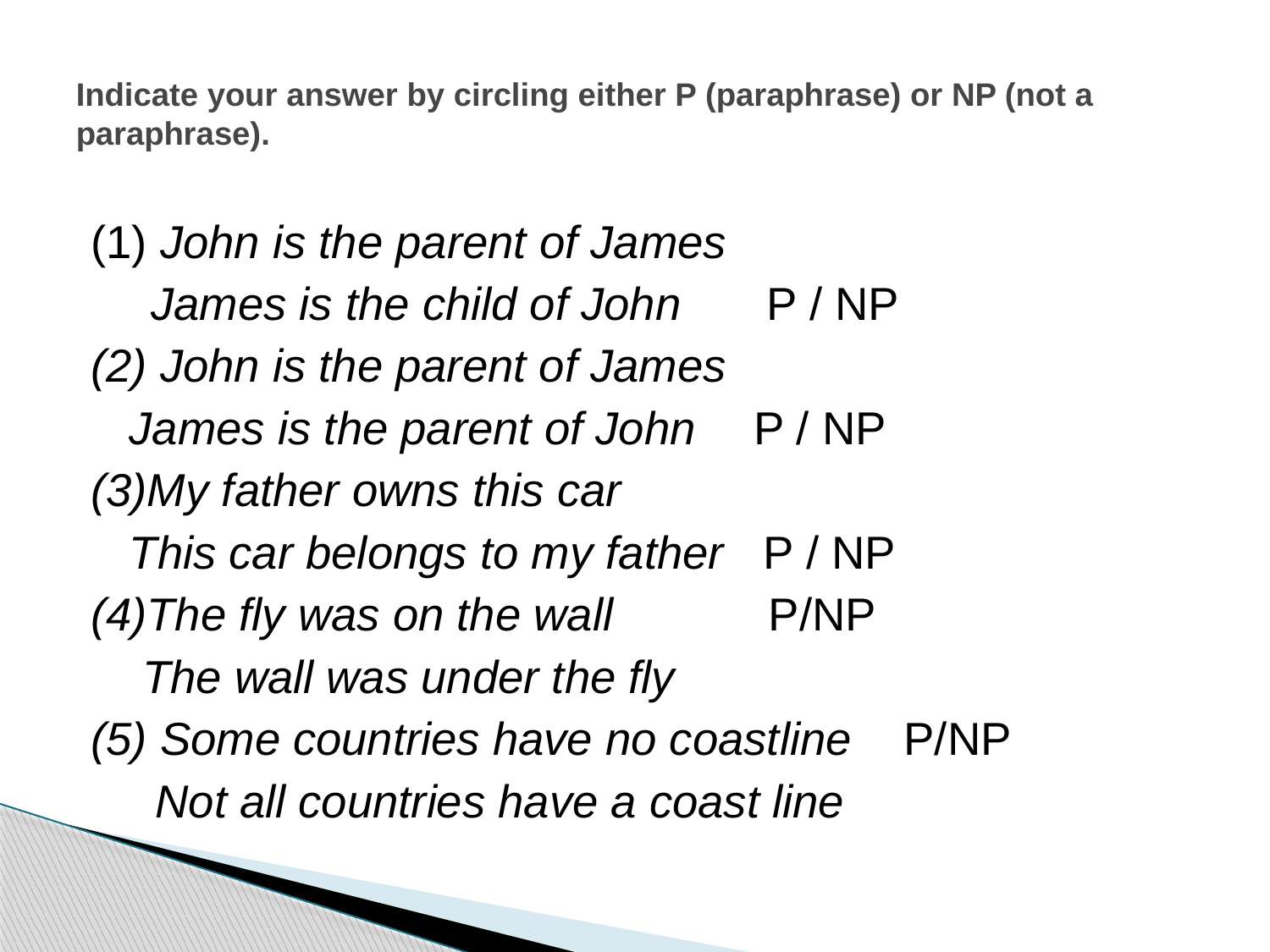

# Indicate your answer by circling either P (paraphrase) or NP (not a paraphrase).
(1) John is the parent of James
	  James is the child of John 	  P / NP
(2) John is the parent of James
   James is the parent of John 	 P / NP
(3)My father owns this car
   This car belongs to my father   P / NP
(4)The fly was on the wall            P/NP
    The wall was under the fly
(5) Some countries have no coastline    P/NP
     Not all countries have a coast line